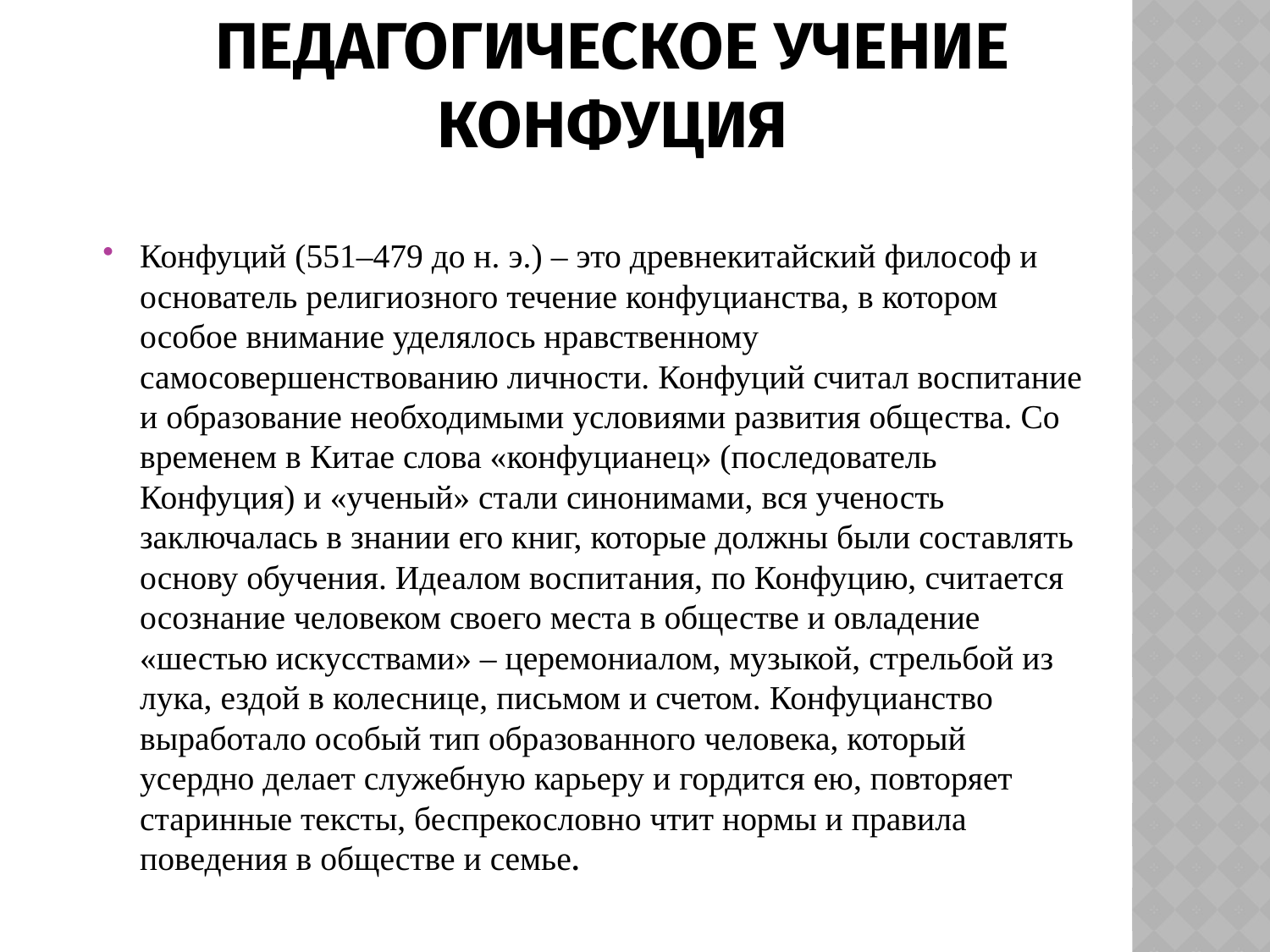

# Педагогическое учение Конфуция
Конфуций (551–479 до н. э.) – это древнекитайский философ и основатель религиозного течение конфуцианства, в котором особое внимание уделялось нравственному самосовершенствованию личности. Конфуций считал воспитание и образование необходимыми условиями развития общества. Со временем в Китае слова «конфуцианец» (последователь Конфуция) и «ученый» стали синонимами, вся ученость заключалась в знании его книг, которые должны были составлять основу обучения. Идеалом воспитания, по Конфуцию, считается осознание человеком своего места в обществе и овладение «шестью искусствами» – церемониалом, музыкой, стрельбой из лука, ездой в колеснице, письмом и счетом. Конфуцианство выработало особый тип образованного человека, который усердно делает служебную карьеру и гордится ею, повторяет старинные тексты, беспрекословно чтит нормы и правила поведения в обществе и семье.